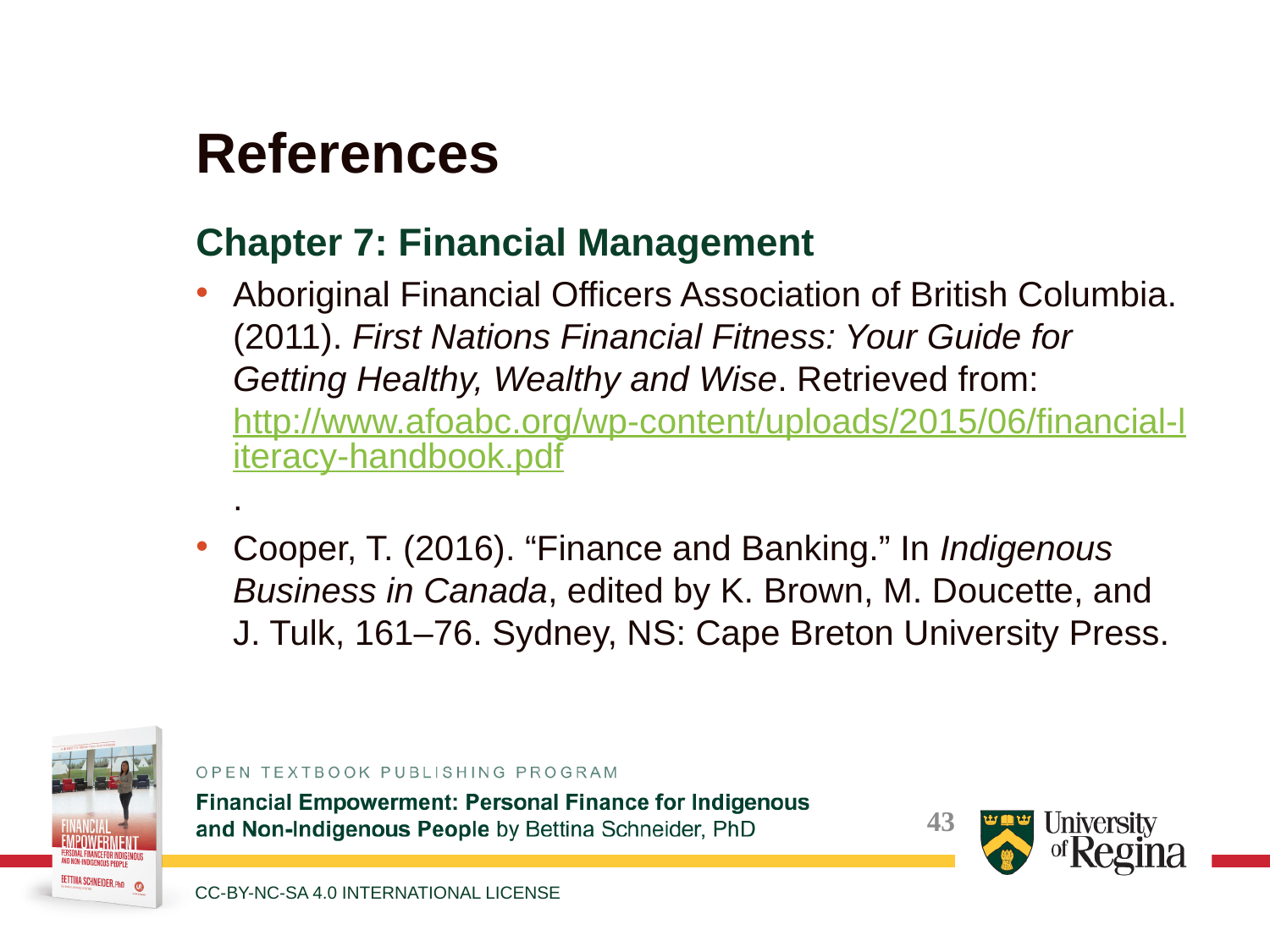

# References
Chapter 7: Financial Management
Aboriginal Financial Officers Association of British Columbia. (2011). First Nations Financial Fitness: Your Guide for Getting Healthy, Wealthy and Wise. Retrieved from: http://www.afoabc.org/wp-content/uploads/2015/06/financial-literacy-handbook.pdf.
Cooper, T. (2016). “Finance and Banking.” In Indigenous Business in Canada, edited by K. Brown, M. Doucette, and J. Tulk, 161–76. Sydney, NS: Cape Breton University Press.

43
CC-BY-NC-SA 4.0 INTERNATIONAL LICENSE